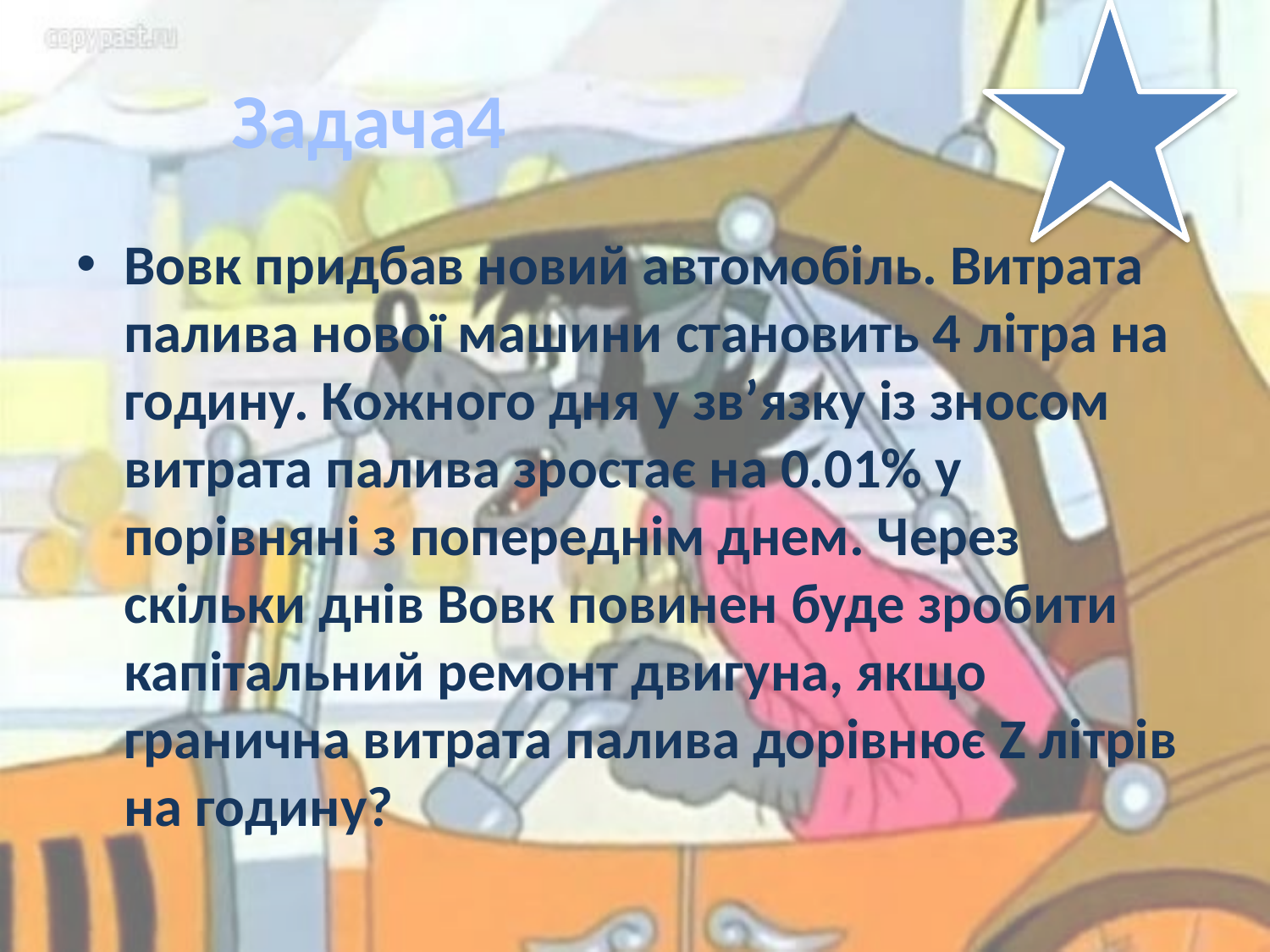

# Задача4
Вовк придбав новий автомобіль. Витрата палива нової машини становить 4 літра на годину. Кожного дня у зв’язку із зносом витрата палива зростає на 0.01% у порівняні з попереднім днем. Через скільки днів Вовк повинен буде зробити капітальний ремонт двигуна, якщо гранична витрата палива дорівнює Z літрів на годину?